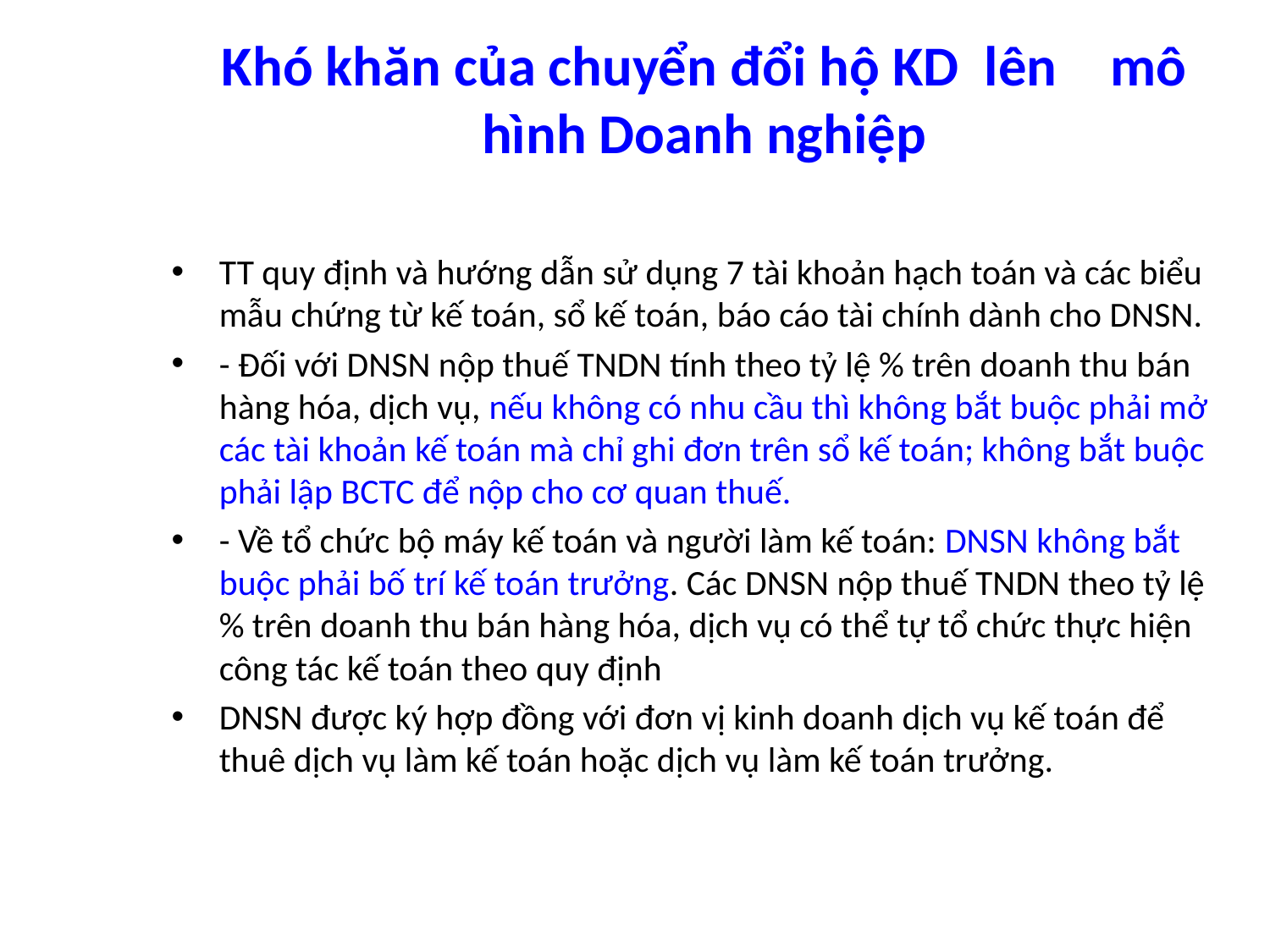

# Khó khăn của chuyển đổi hộ KD  lên  	mô hình Doanh nghiệp
TT quy định và hướng dẫn sử dụng 7 tài khoản hạch toán và các biểu mẫu chứng từ kế toán, sổ kế toán, báo cáo tài chính dành cho DNSN.
- Đối với DNSN nộp thuế TNDN tính theo tỷ lệ % trên doanh thu bán hàng hóa, dịch vụ, nếu không có nhu cầu thì không bắt buộc phải mở các tài khoản kế toán mà chỉ ghi đơn trên sổ kế toán; không bắt buộc phải lập BCTC để nộp cho cơ quan thuế.
- Về tổ chức bộ máy kế toán và người làm kế toán: DNSN không bắt buộc phải bố trí kế toán trưởng. Các DNSN nộp thuế TNDN theo tỷ lệ % trên doanh thu bán hàng hóa, dịch vụ có thể tự tổ chức thực hiện công tác kế toán theo quy định
DNSN được ký hợp đồng với đơn vị kinh doanh dịch vụ kế toán để thuê dịch vụ làm kế toán hoặc dịch vụ làm kế toán trưởng.